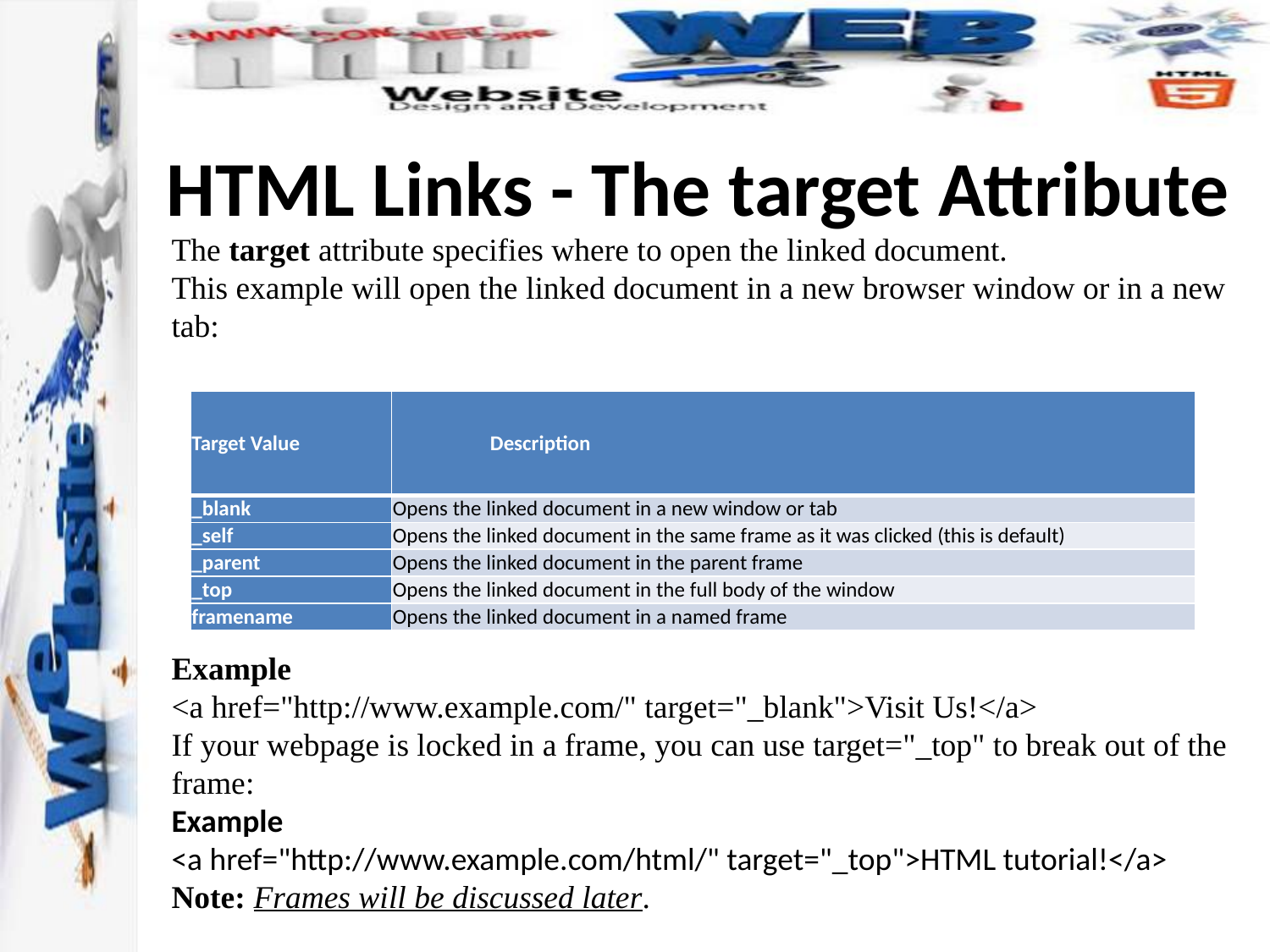

# HTML Links - The target Attribute
The target attribute specifies where to open the linked document.
This example will open the linked document in a new browser window or in a new tab:

Example
<a href="http://www.example.com/" target="_blank">Visit Us!</a>
If your webpage is locked in a frame, you can use target="_top" to break out of the frame:
Example
<a href="http://www.example.com/html/" target="_top">HTML tutorial!</a>
Note: Frames will be discussed later.

| Target Value | Description |
| --- | --- |
| \_blank | Opens the linked document in a new window or tab |
| \_self | Opens the linked document in the same frame as it was clicked (this is default) |
| \_parent | Opens the linked document in the parent frame |
| \_top | Opens the linked document in the full body of the window |
| framename | Opens the linked document in a named frame |